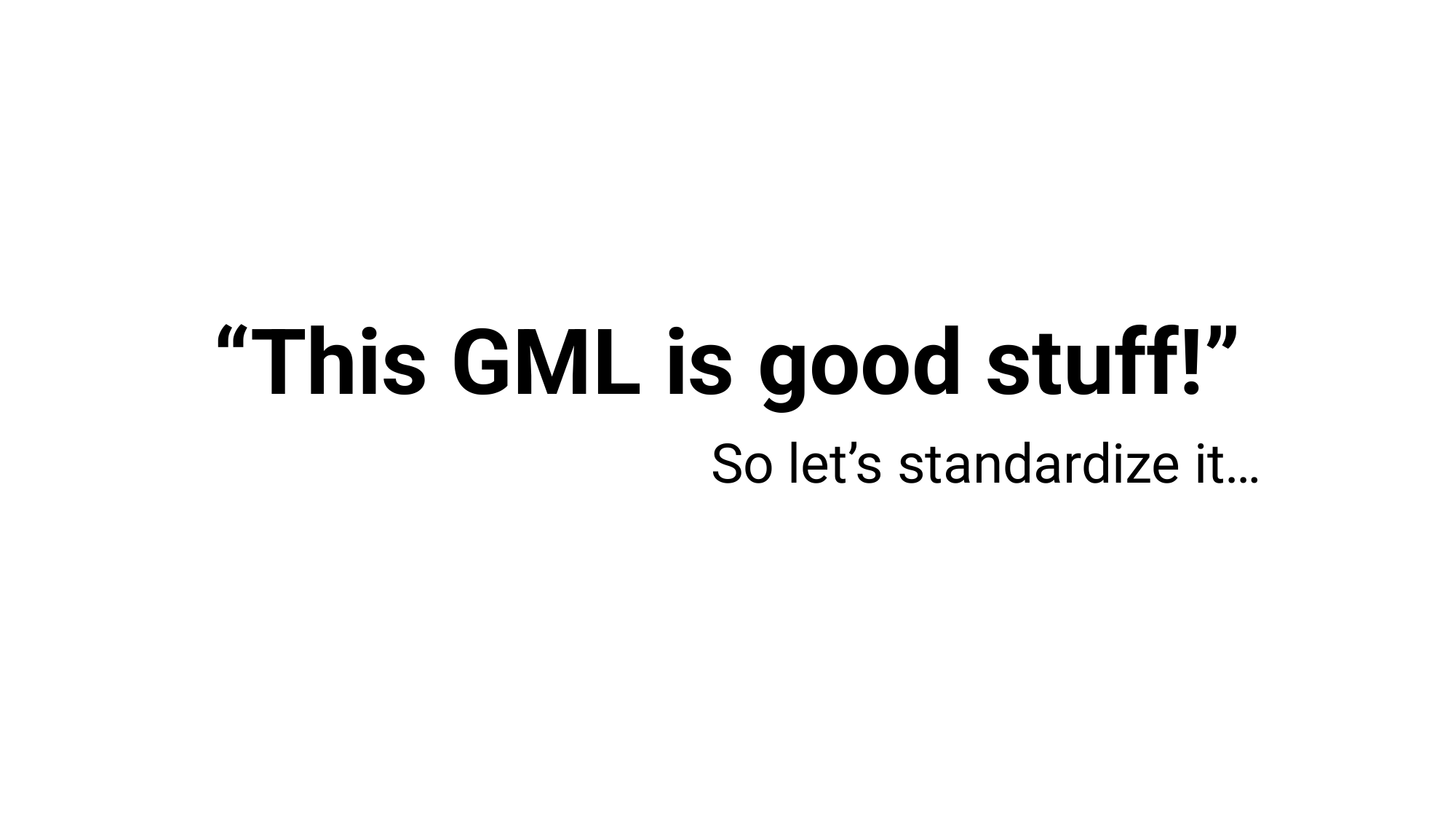

# “This GML is good stuff!”
So let’s standardize it…